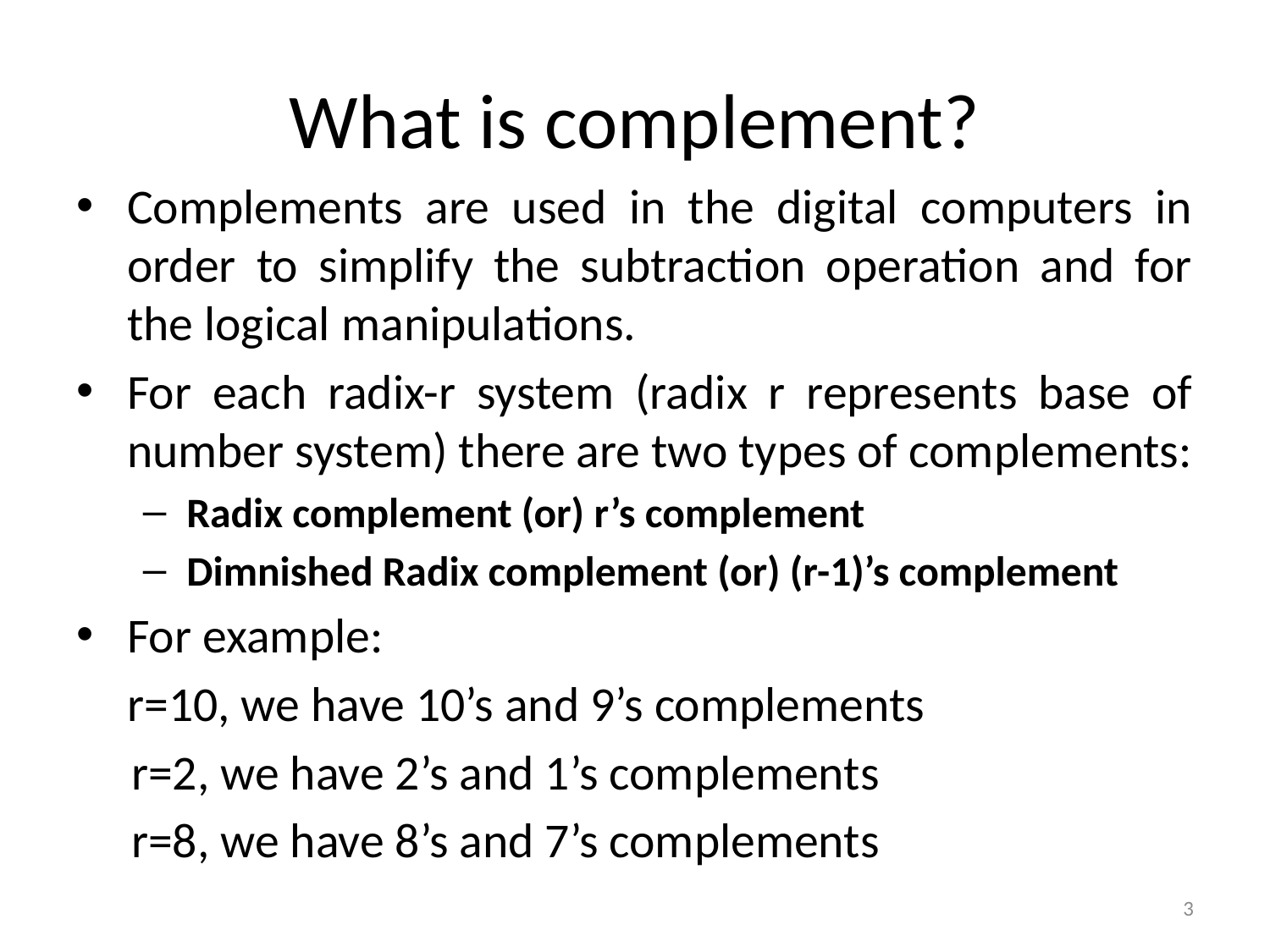

# What is complement?
Complements are used in the digital computers in order to simplify the subtraction operation and for the logical manipulations.
For each radix-r system (radix r represents base of number system) there are two types of complements:
Radix complement (or) r’s complement
Dimnished Radix complement (or) (r-1)’s complement
For example:
	r=10, we have 10’s and 9’s complements
     r=2, we have 2’s and 1’s complements
     r=8, we have 8’s and 7’s complements

3